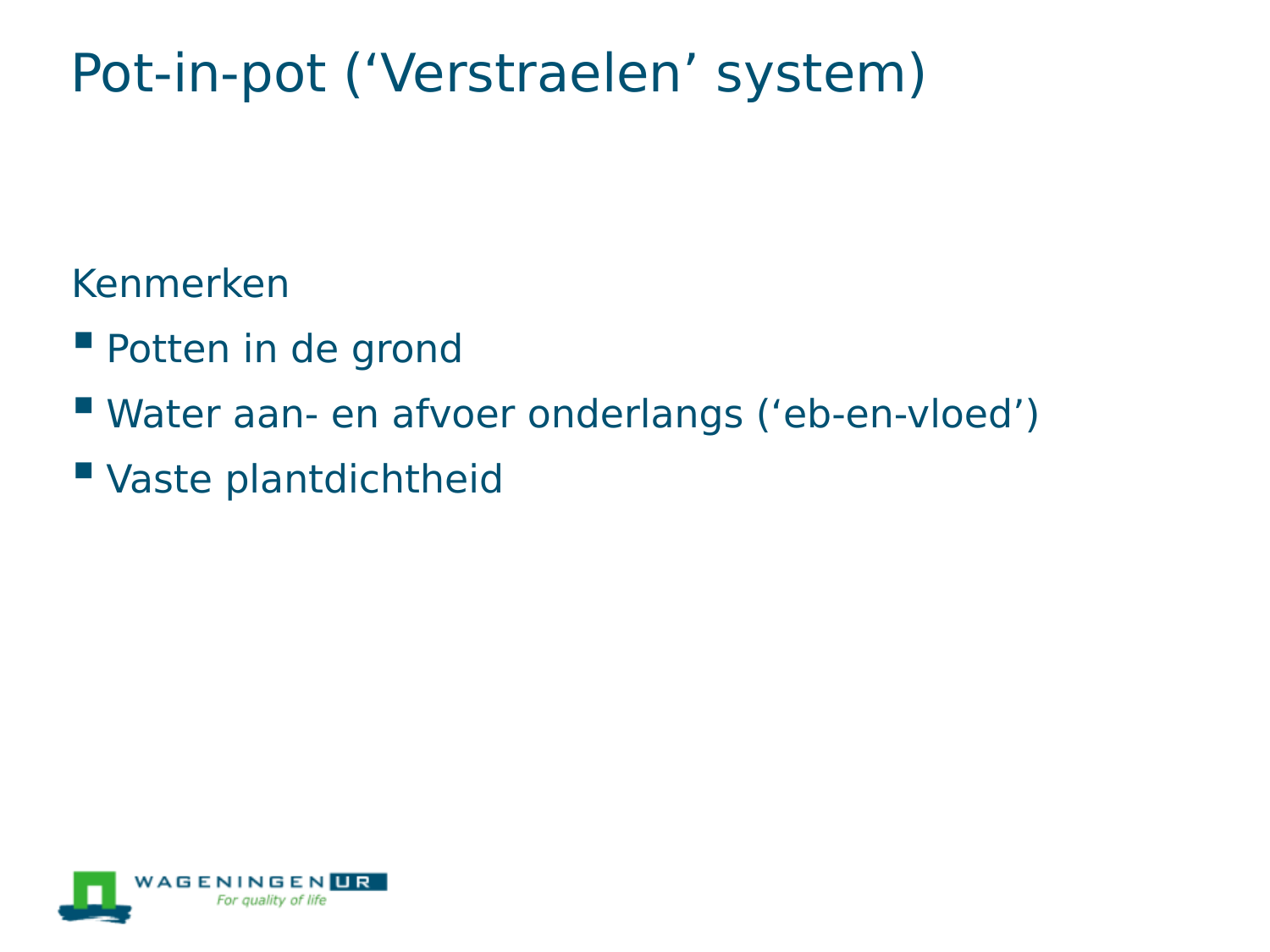

# Pot-in-pot (‘Verstraelen’ system)
Kenmerken
Potten in de grond
Water aan- en afvoer onderlangs (‘eb-en-vloed’)
Vaste plantdichtheid